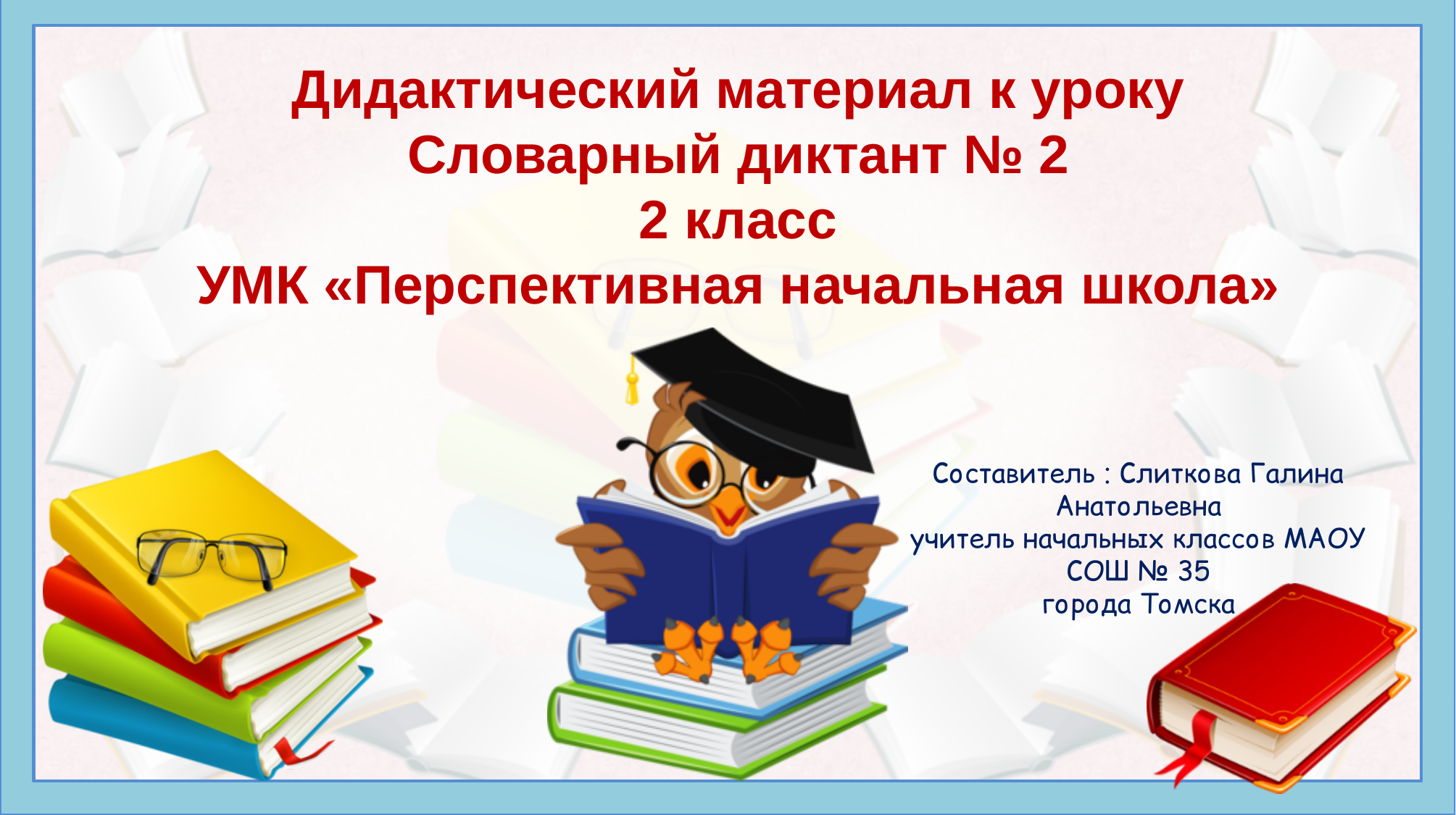

# Дидактический материал к уроку Словарный диктант № 2 2 класс УМК «Перспективная начальная школа»
Составитель : Слиткова Галина Анатольевна
учитель начальных классов МАОУ СОШ № 35
города Томска